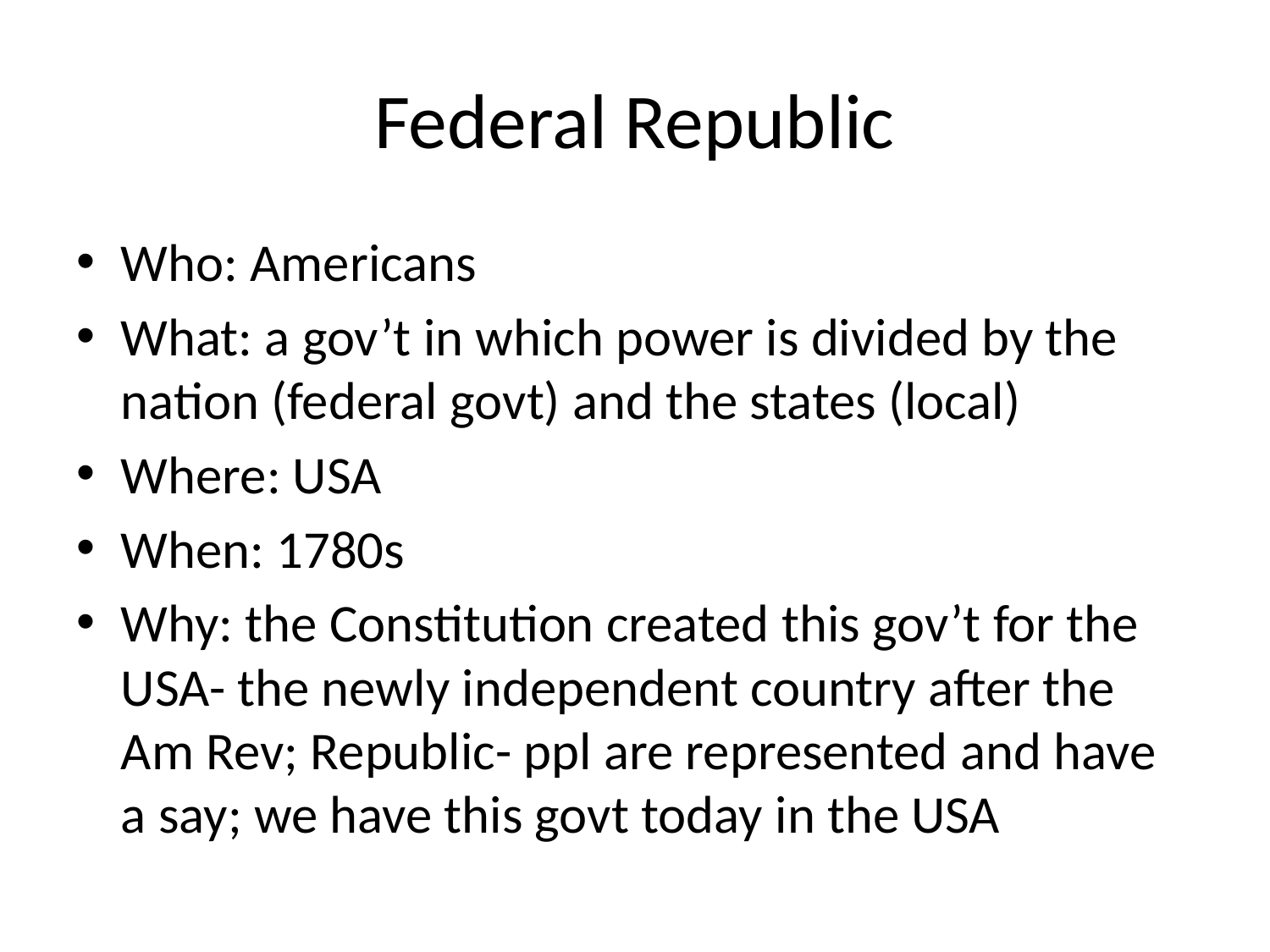

# Federal Republic
Who: Americans
What: a gov’t in which power is divided by the nation (federal govt) and the states (local)
Where: USA
When: 1780s
Why: the Constitution created this gov’t for the USA- the newly independent country after the Am Rev; Republic- ppl are represented and have a say; we have this govt today in the USA